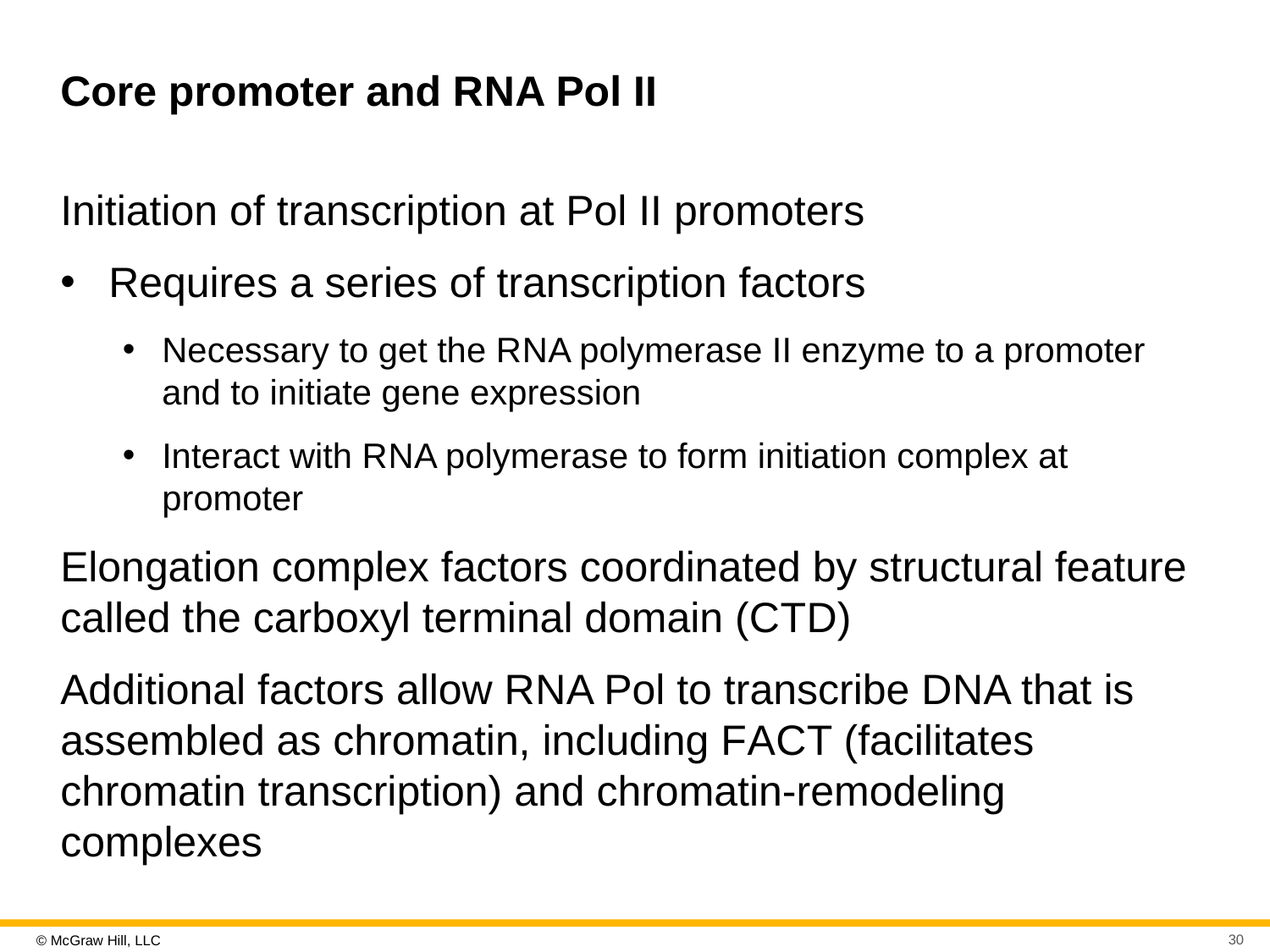

# Core promoter and R N A Pol II
Initiation of transcription at Pol II promoters
Requires a series of transcription factors
Necessary to get the R N A polymerase II enzyme to a promoter and to initiate gene expression
Interact with R N A polymerase to form initiation complex at promoter
Elongation complex factors coordinated by structural feature called the carboxyl terminal domain (C T D)
Additional factors allow R N A Pol to transcribe D N A that is assembled as chromatin, including F A C T (facilitates chromatin transcription) and chromatin-remodeling complexes
30